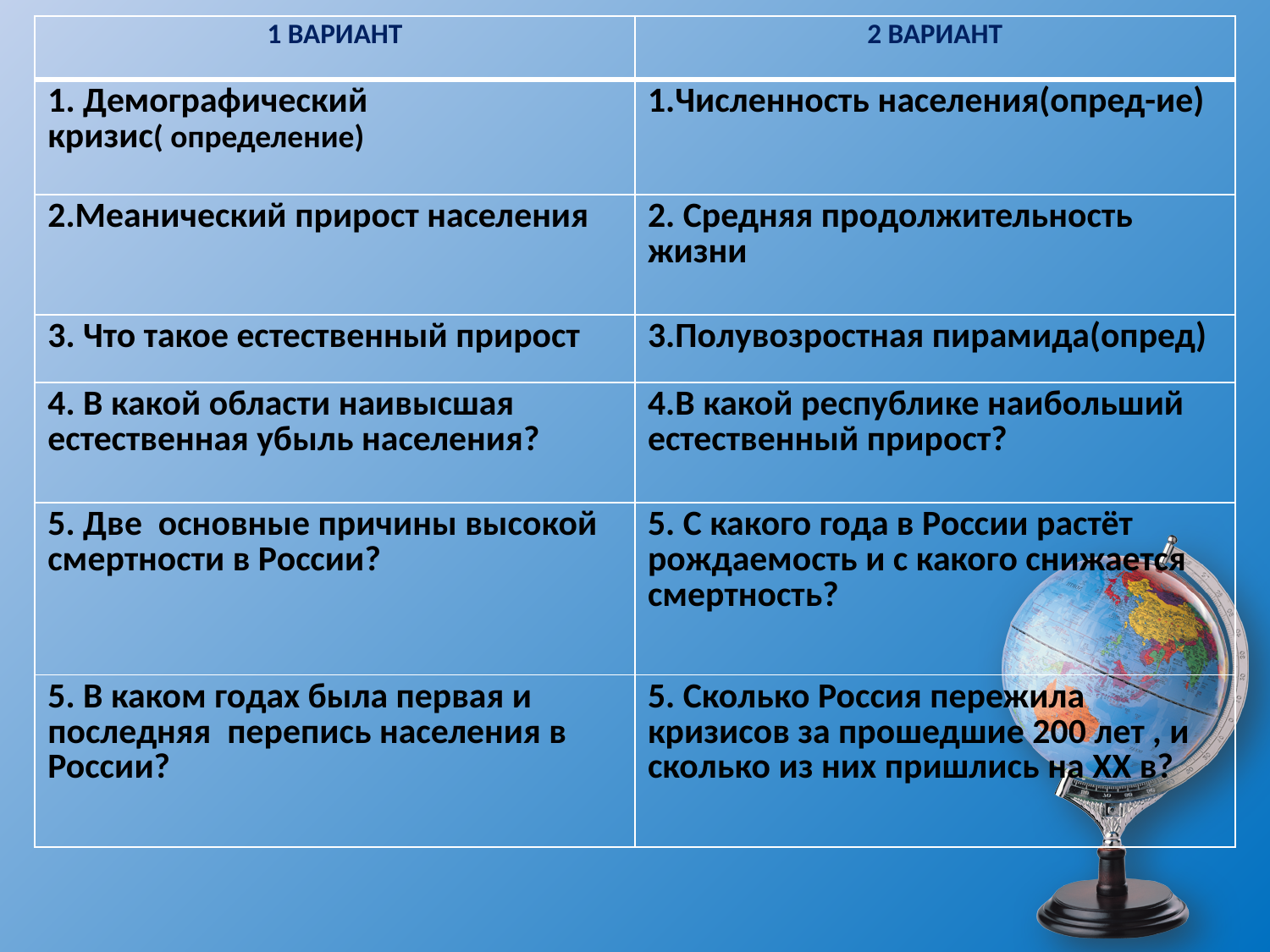

| 1 ВАРИАНТ | 2 ВАРИАНТ |
| --- | --- |
| 1. Демографический кризис( определение) | 1.Численность населения(опред-ие) |
| 2.Меанический прирост населения | 2. Средняя продолжительность жизни |
| 3. Что такое естественный прирост | 3.Полувозростная пирамида(опред) |
| 4. В какой области наивысшая естественная убыль населения? | 4.В какой республике наибольший естественный прирост? |
| 5. Две основные причины высокой смертности в России? | 5. С какого года в России растёт рождаемость и с какого снижается смертность? |
| 5. В каком годах была первая и последняя перепись населения в России? | 5. Сколько Россия пережила кризисов за прошедшие 200 лет , и сколько из них пришлись на XX в? |